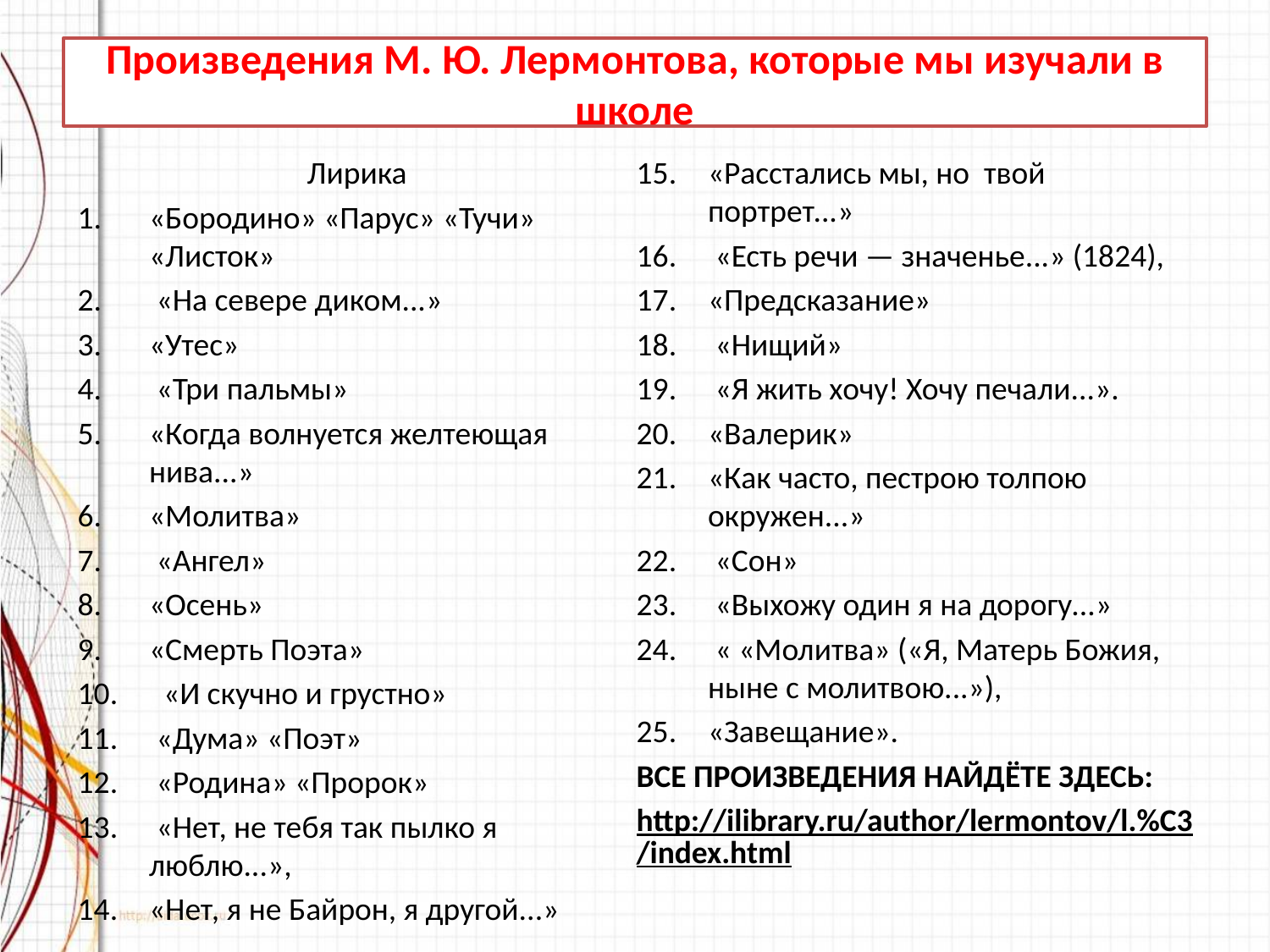

# Произведения М. Ю. Лермонтова, которые мы изучали в школе
Лирика
«Бородино» «Парус» «Тучи» «Листок»
 «На севере диком...»
«Утес»
 «Три пальмы»
«Когда волнуется желтеющая нива...»
«Молитва»
 «Ангел»
«Осень»
«Смерть Поэта»
  «И скучно и грустно»
 «Дума» «Поэт»
 «Родина» «Пророк»
 «Нет, не тебя так пылко я люблю...»,
«Нет, я не Байрон, я другой...»
«Расстались мы, но  твой портрет...»
 «Есть речи — значенье...» (1824),
«Предсказание»
 «Нищий»
 «Я жить хочу! Хочу печали...».
«Валерик»
«Как часто, пестрою толпою окружен...»
 «Сон»
 «Выхожу один я на дорогу...»
 « «Молитва» («Я, Матерь Божия, ныне с молитвою...»),
«Завещание».
ВСЕ ПРОИЗВЕДЕНИЯ НАЙДЁТЕ ЗДЕСЬ:
http://ilibrary.ru/author/lermontov/l.%C3/index.html